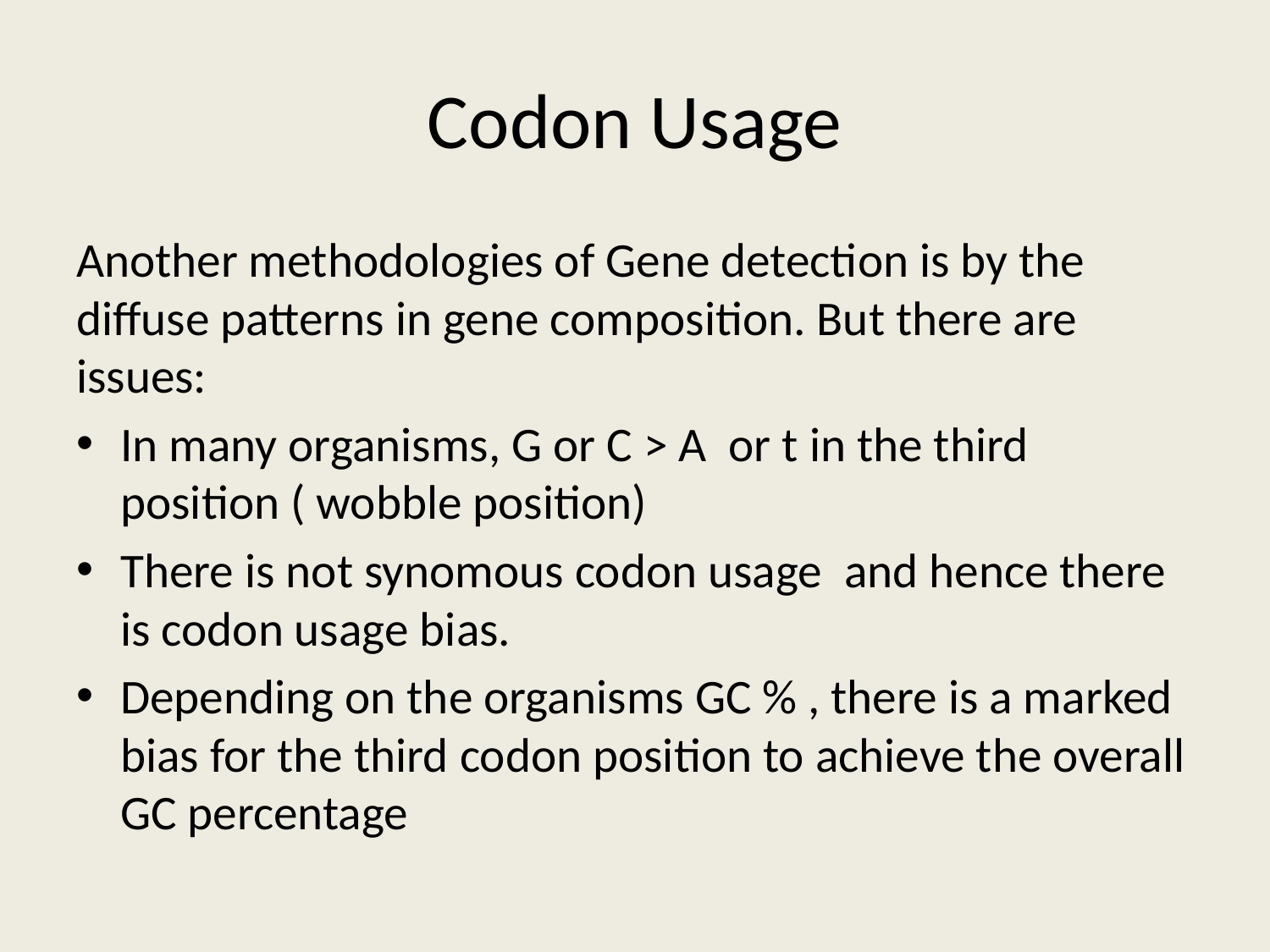

# Codon Usage
Another methodologies of Gene detection is by the diffuse patterns in gene composition. But there are issues:
In many organisms, G or C > A  or t in the third position ( wobble position)
There is not synomous codon usage  and hence there is codon usage bias.
Depending on the organisms GC % , there is a marked bias for the third codon position to achieve the overall GC percentage